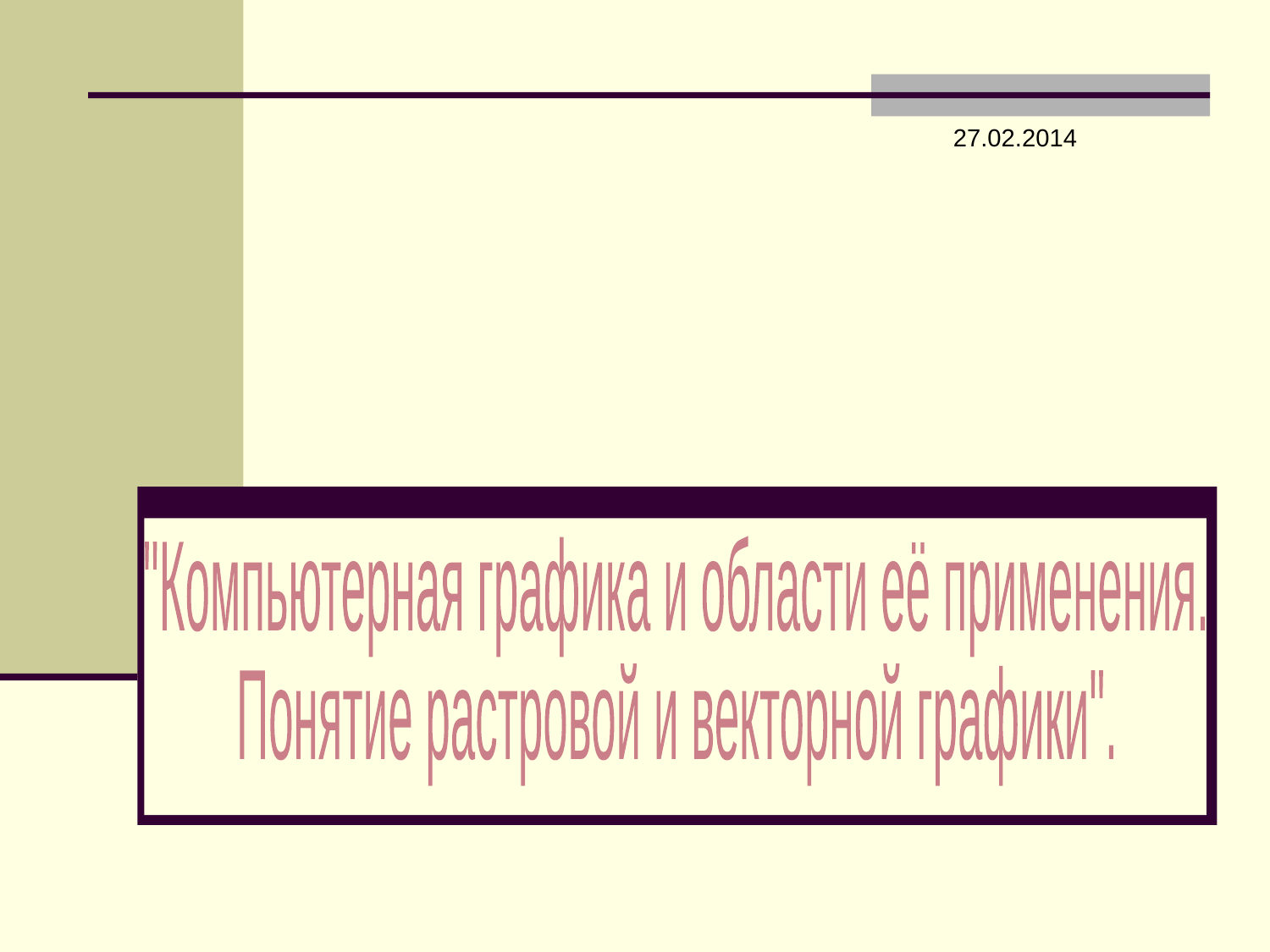

27.02.2014
"Компьютерная графика и области её применения.
Понятие растровой и векторной графики".